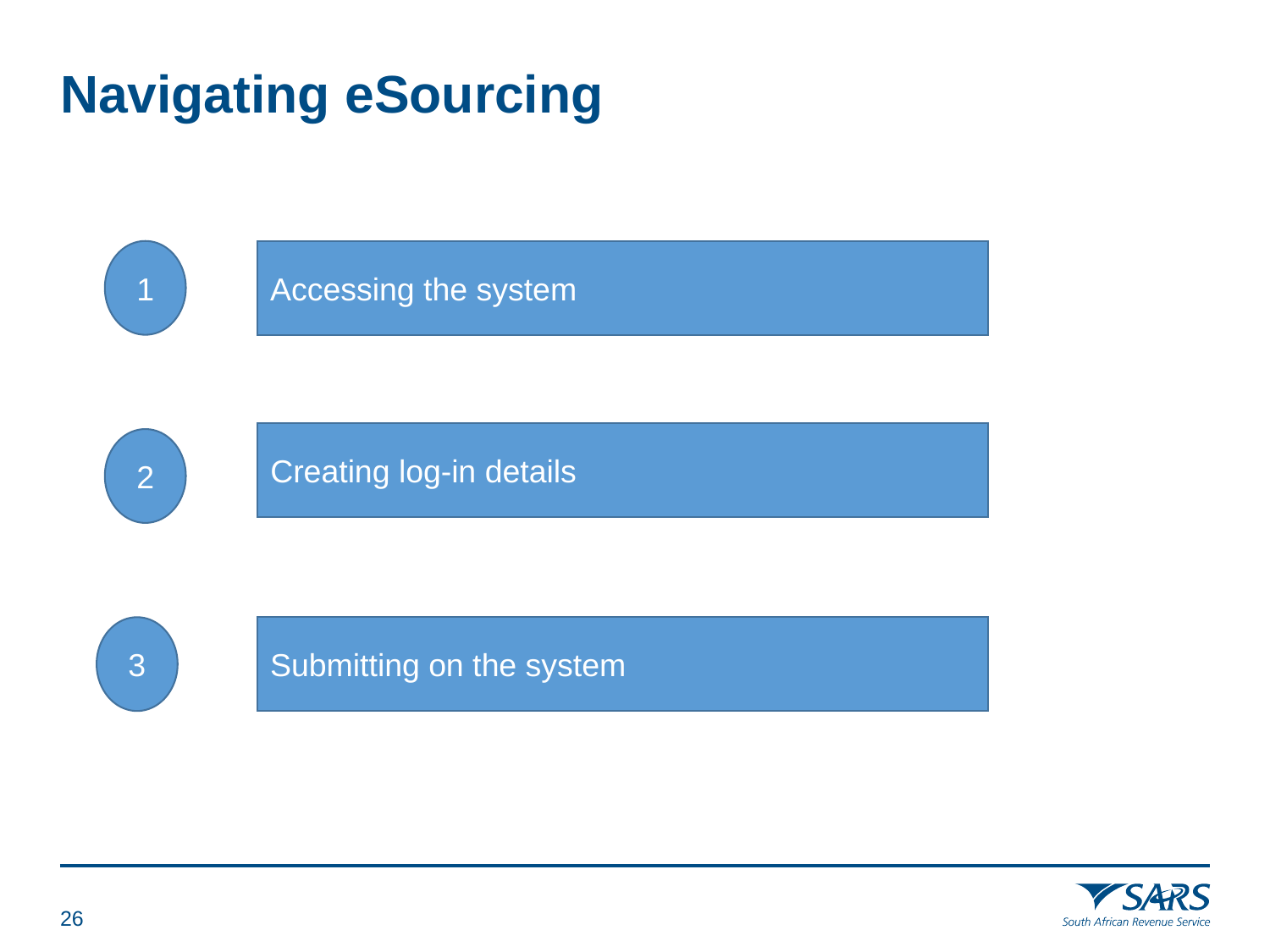

# Navigating eSourcing
1
Accessing the system
Creating log-in details
2
3
Submitting on the system
26